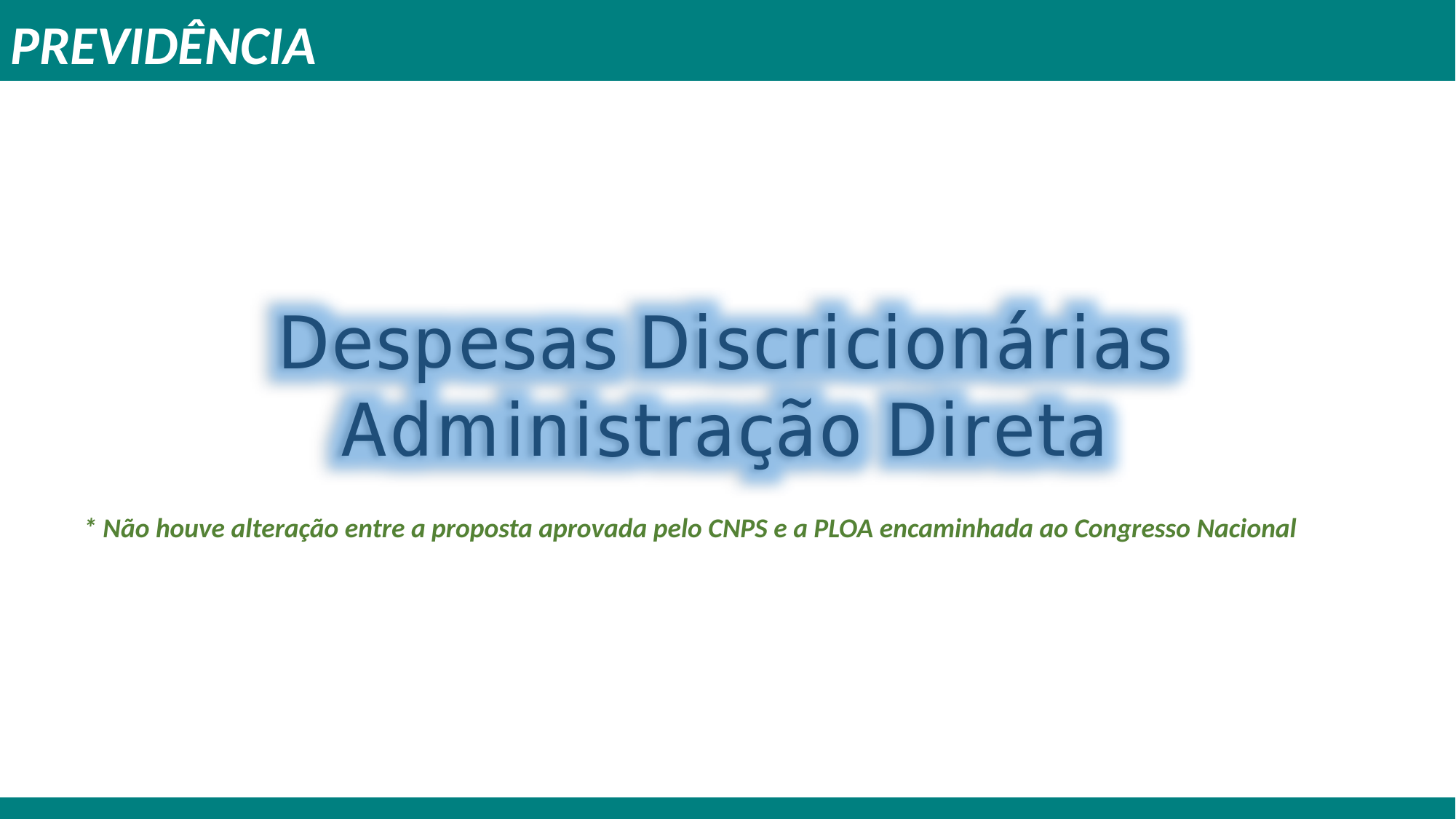

PREVIDÊNCIA
Despesas Discricionárias
Administração Direta
* Não houve alteração entre a proposta aprovada pelo CNPS e a PLOA encaminhada ao Congresso Nacional